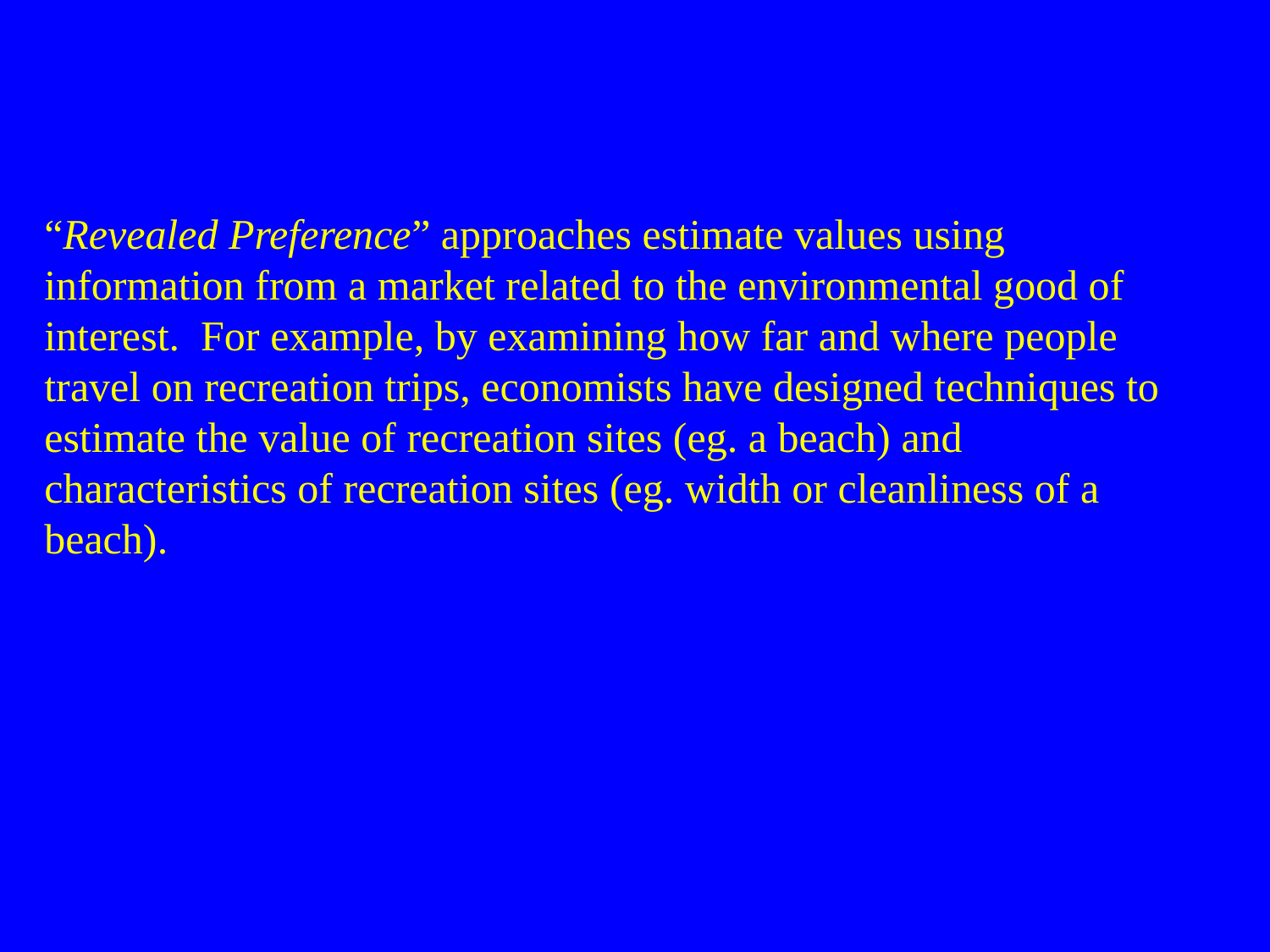

“Revealed Preference” approaches estimate values using information from a market related to the environmental good of interest.  For example, by examining how far and where people travel on recreation trips, economists have designed techniques to estimate the value of recreation sites (eg. a beach) and characteristics of recreation sites (eg. width or cleanliness of a beach).